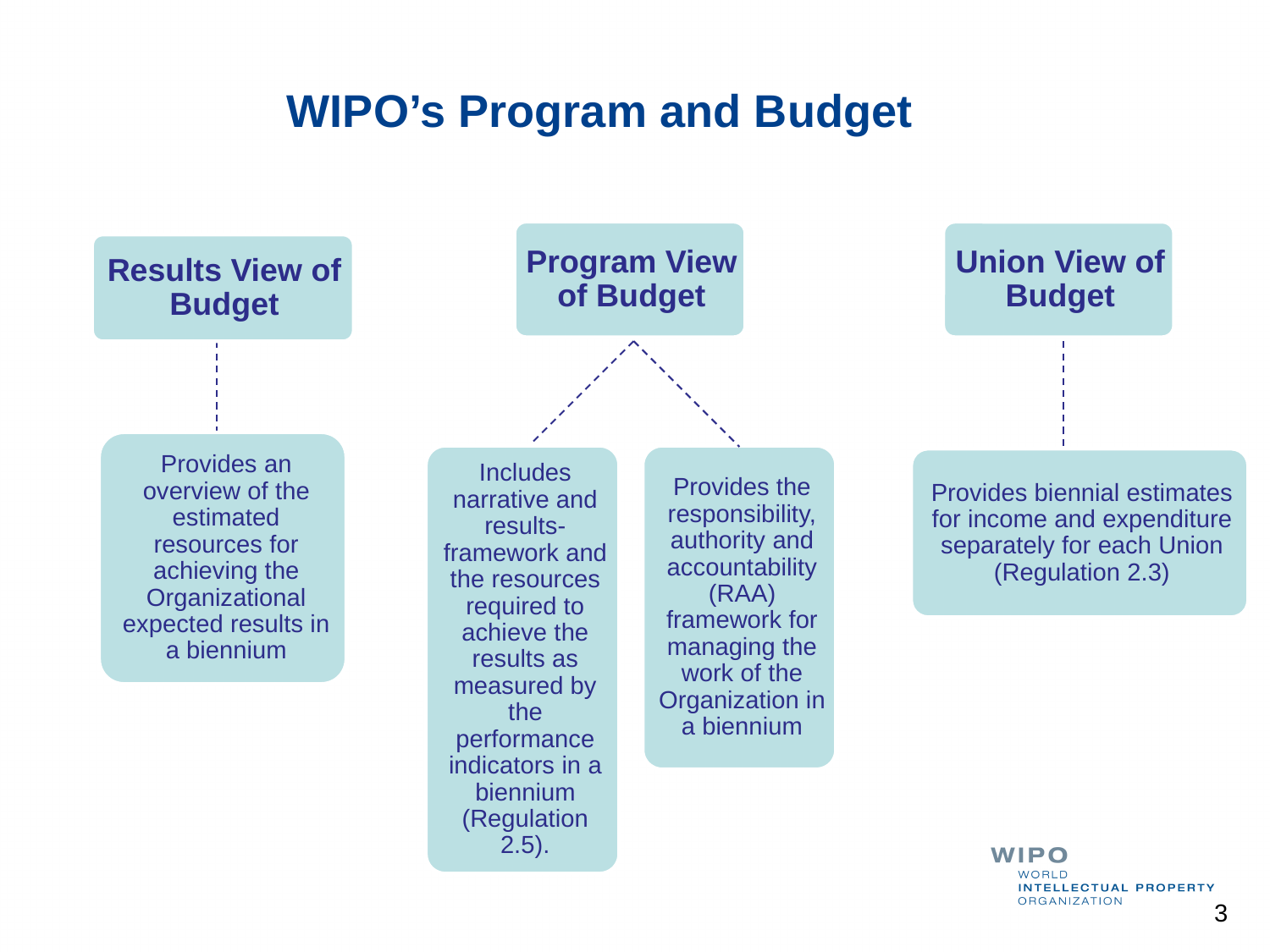

WIPO’s Program and Budget
Program View of Budget
Union View of Budget
Results View of Budget
Provides an overview of the estimated resources for achieving the Organizational expected results in a biennium
Includes narrative and results-framework and the resources required to achieve the results as measured by the performance indicators in a biennium (Regulation 2.5).
Provides the responsibility, authority and accountability (RAA) framework for managing the work of the Organization in a biennium
Provides biennial estimates for income and expenditure separately for each Union (Regulation 2.3)
3